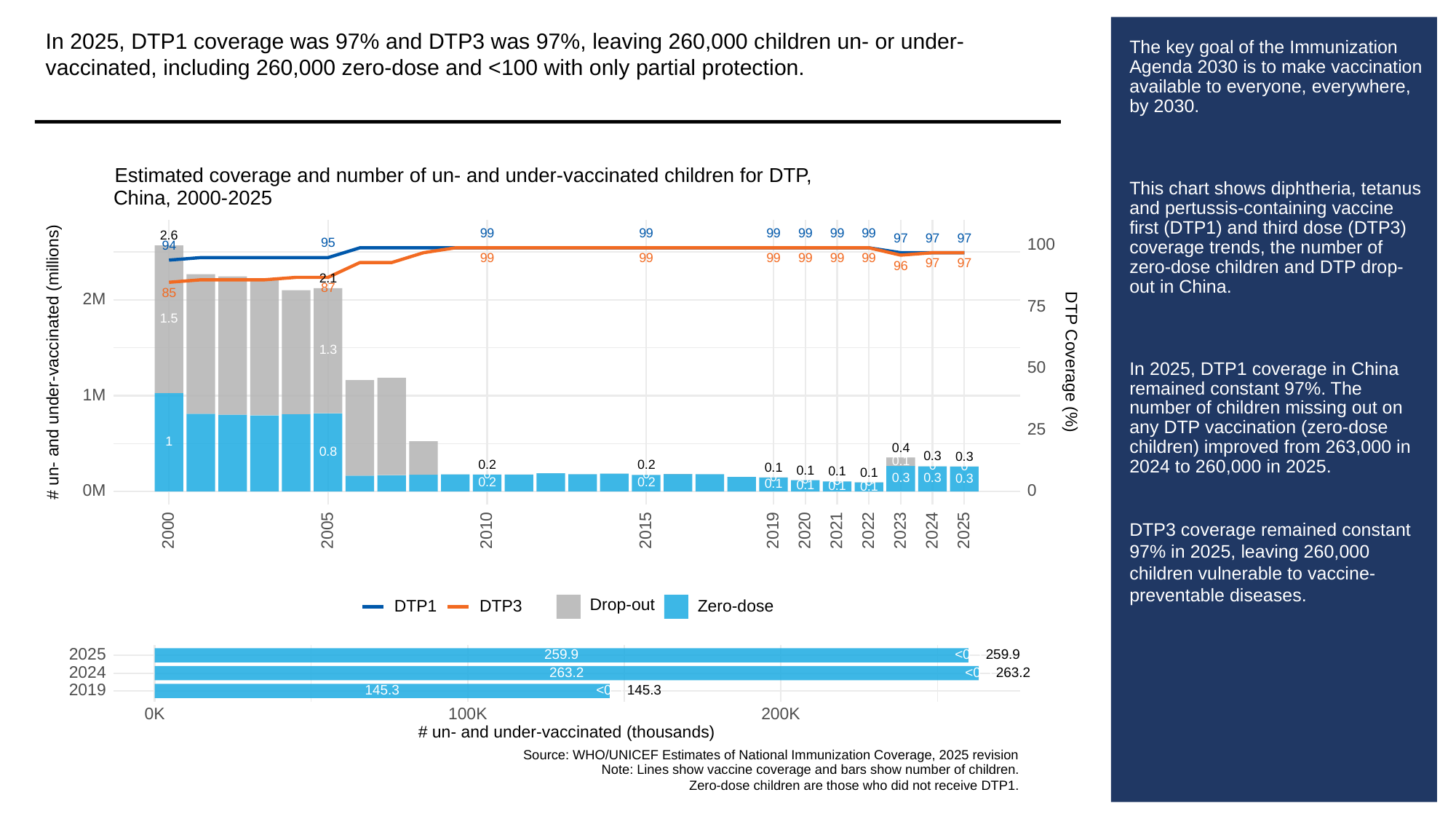

In 2025, DTP1 coverage was 97% and DTP3 was 97%, leaving 260,000 children un- or under-vaccinated, including 260,000 zero-dose and <100 with only partial protection.
# The key goal of the Immunization Agenda 2030 is to make vaccination available to everyone, everywhere, by 2030.

This chart shows diphtheria, tetanus and pertussis-containing vaccine first (DTP1) and third dose (DTP3) coverage trends, the number of zero-dose children and DTP drop-out in China.

In 2025, DTP1 coverage in China remained constant 97%. The number of children missing out on any DTP vaccination (zero-dose children) improved from 263,000 in 2024 to 260,000 in 2025.

DTP3 coverage remained constant 97% in 2025, leaving 260,000 children vulnerable to vaccine-preventable diseases.

Estimated coverage and number of un- and under-vaccinated children for DTP,
China, 2000-2025

99
99
99
99
99
99
2.6
97
97
97
95
100
94

99
99
99
99
99
99
97
97
96

2.1

87

85

2M

75
1.5
1.3

# un- and under-vaccinated (millions)
DTP Coverage (%)
50

1M

25
1

0.4

0.8
0.3
0.3
0.1

0.2
0.2
0
0
0.1

0.1

0.1
0.1
0
0
0

0.3
0.3

0.3

0

0

0
0.2
0.2
0.1

0.1

0.1
0.1

0M
0

2023
2000
2005
2010
2015
2019
2020
2021
2022
2024
2025

Drop-out
DTP3
Zero-dose
DTP1

2025
259.9
<0.5
259.9

2024
263.2
263.2
<0.5

2019
145.3
145.3
<0.5

0K
100K
200K
# un- and under-vaccinated (thousands)
Source: WHO/UNICEF Estimates of National Immunization Coverage, 2025 revision
Note: Lines show vaccine coverage and bars show number of children.
Zero-dose children are those who did not receive DTP1.